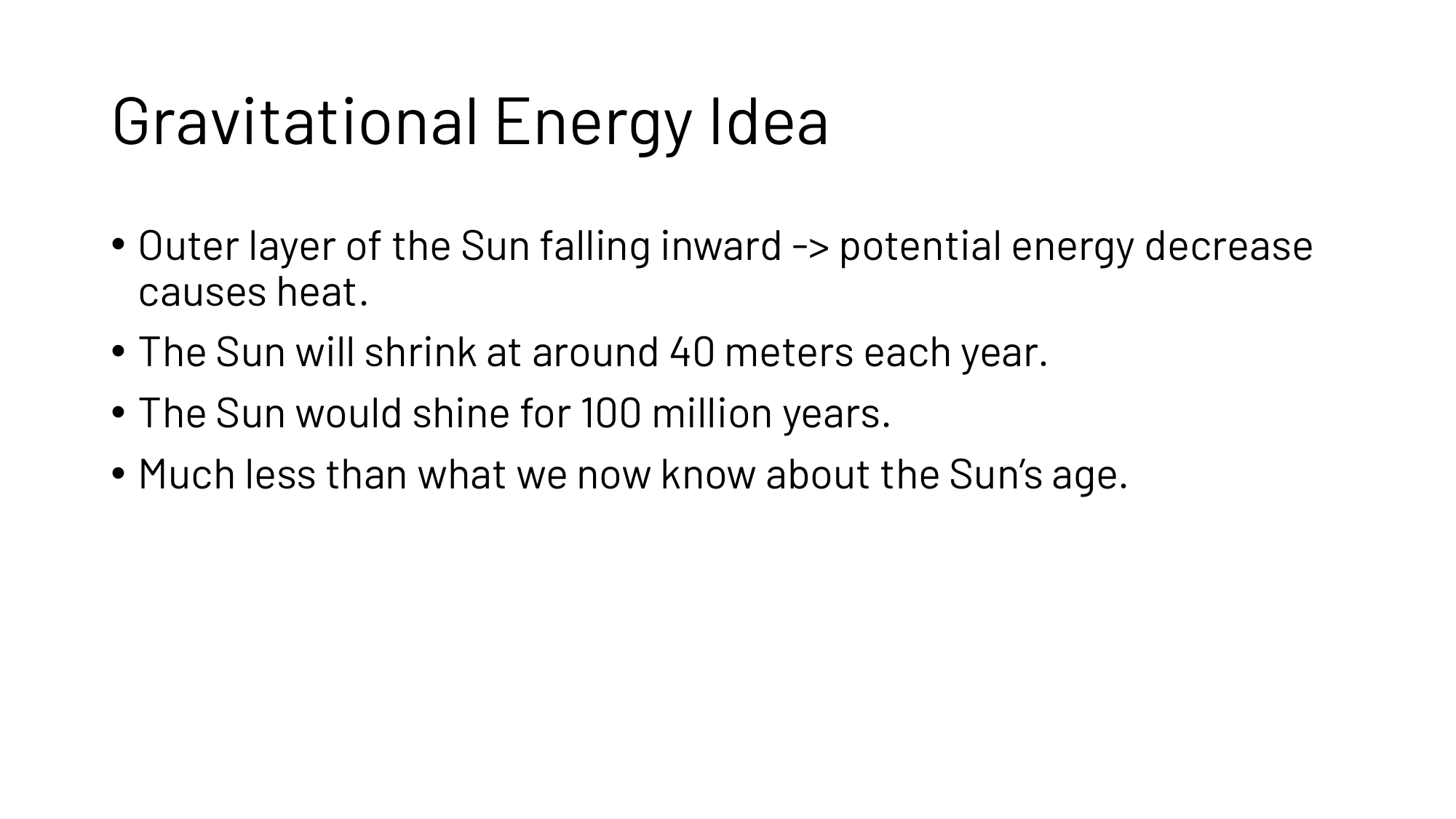

# Gravitational Energy Idea
Outer layer of the Sun falling inward -> potential energy decrease causes heat.
The Sun will shrink at around 40 meters each year.
The Sun would shine for 100 million years.
Much less than what we now know about the Sun’s age.